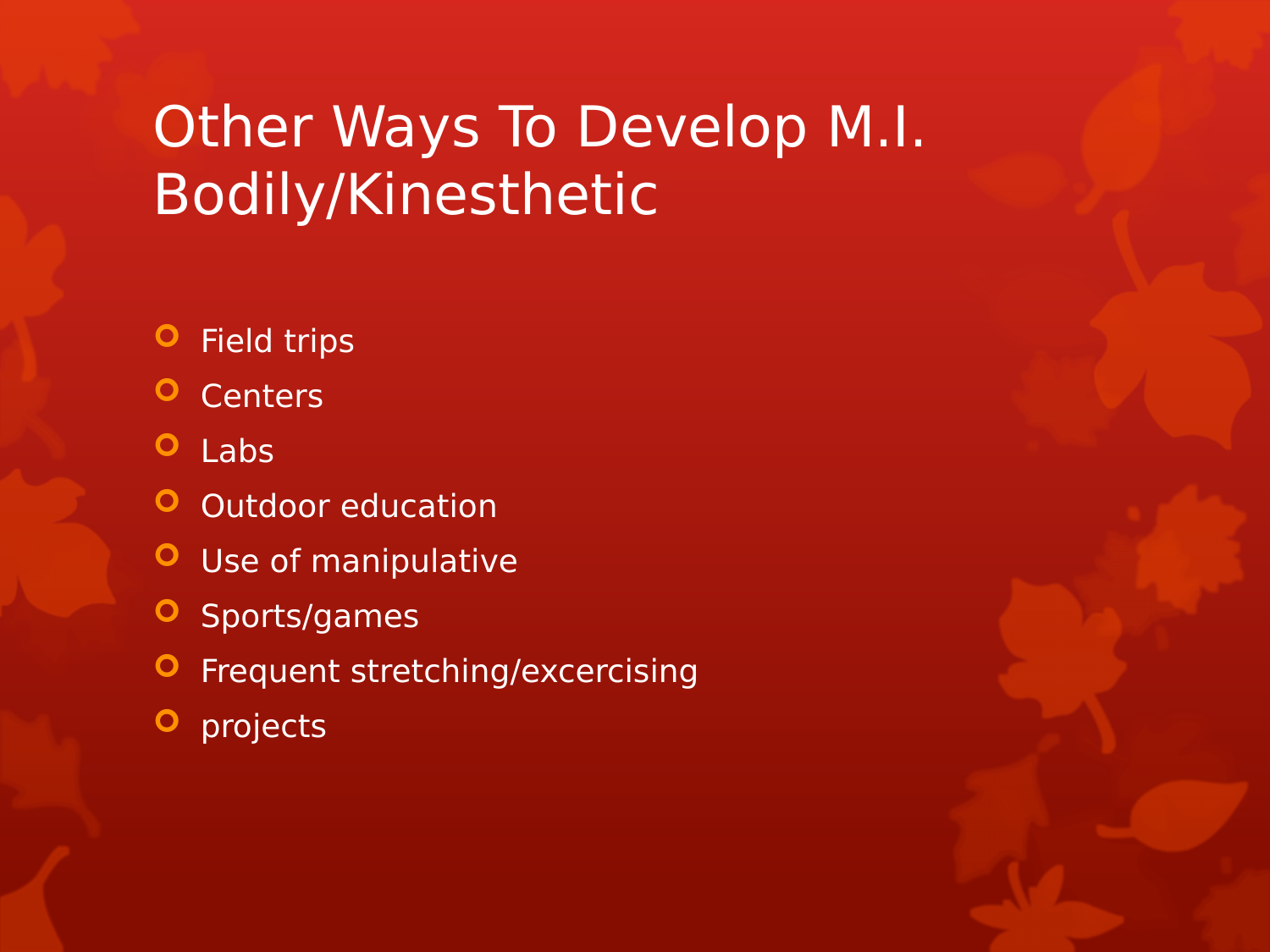

# Other Ways To Develop M.I. Bodily/Kinesthetic
Field trips
Centers
Labs
Outdoor education
Use of manipulative
Sports/games
Frequent stretching/excercising
projects